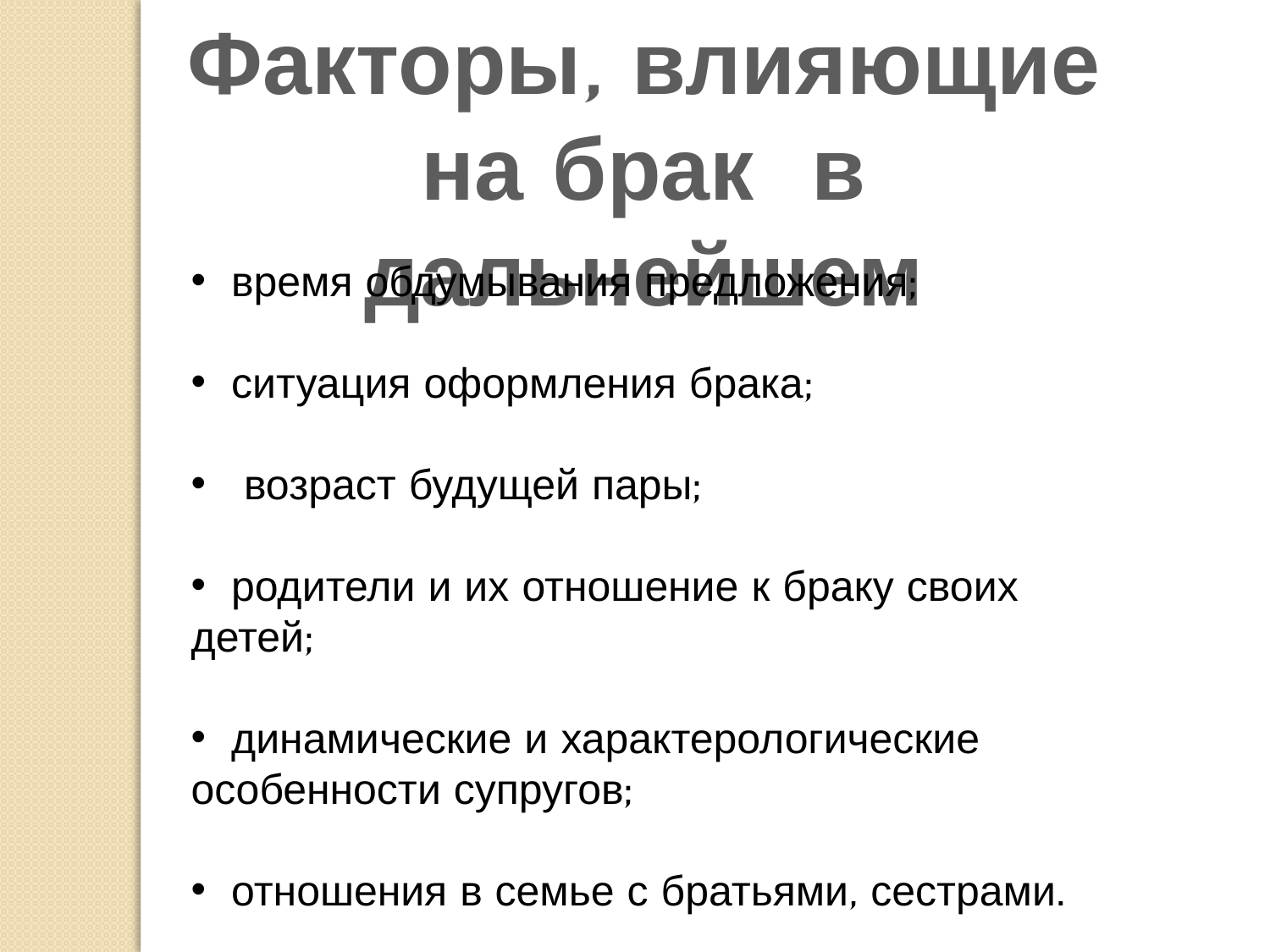

Факторы, влияющие на брак  в дальнейшем
  время обдумывания предложения;

  ситуация оформления брака;

   возраст будущей пары;

  родители и их отношение к браку своих детей;

  динамические и характерологические особенности супругов;

  отношения в семье с братьями, сестрами.